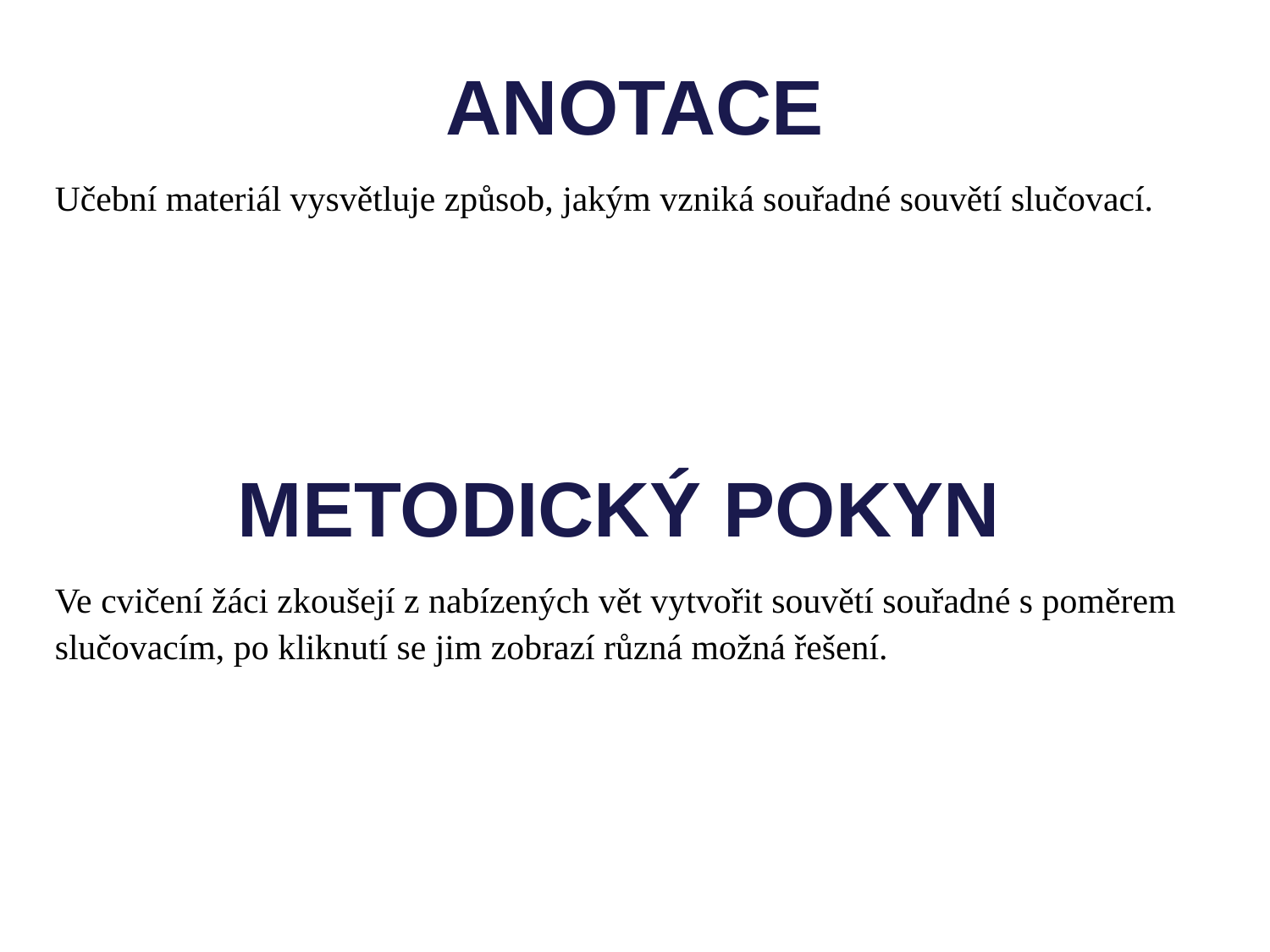

ANOTACE
Učební materiál vysvětluje způsob, jakým vzniká souřadné souvětí slučovací.
METODICKÝ POKYN
Ve cvičení žáci zkoušejí z nabízených vět vytvořit souvětí souřadné s poměrem slučovacím, po kliknutí se jim zobrazí různá možná řešení.